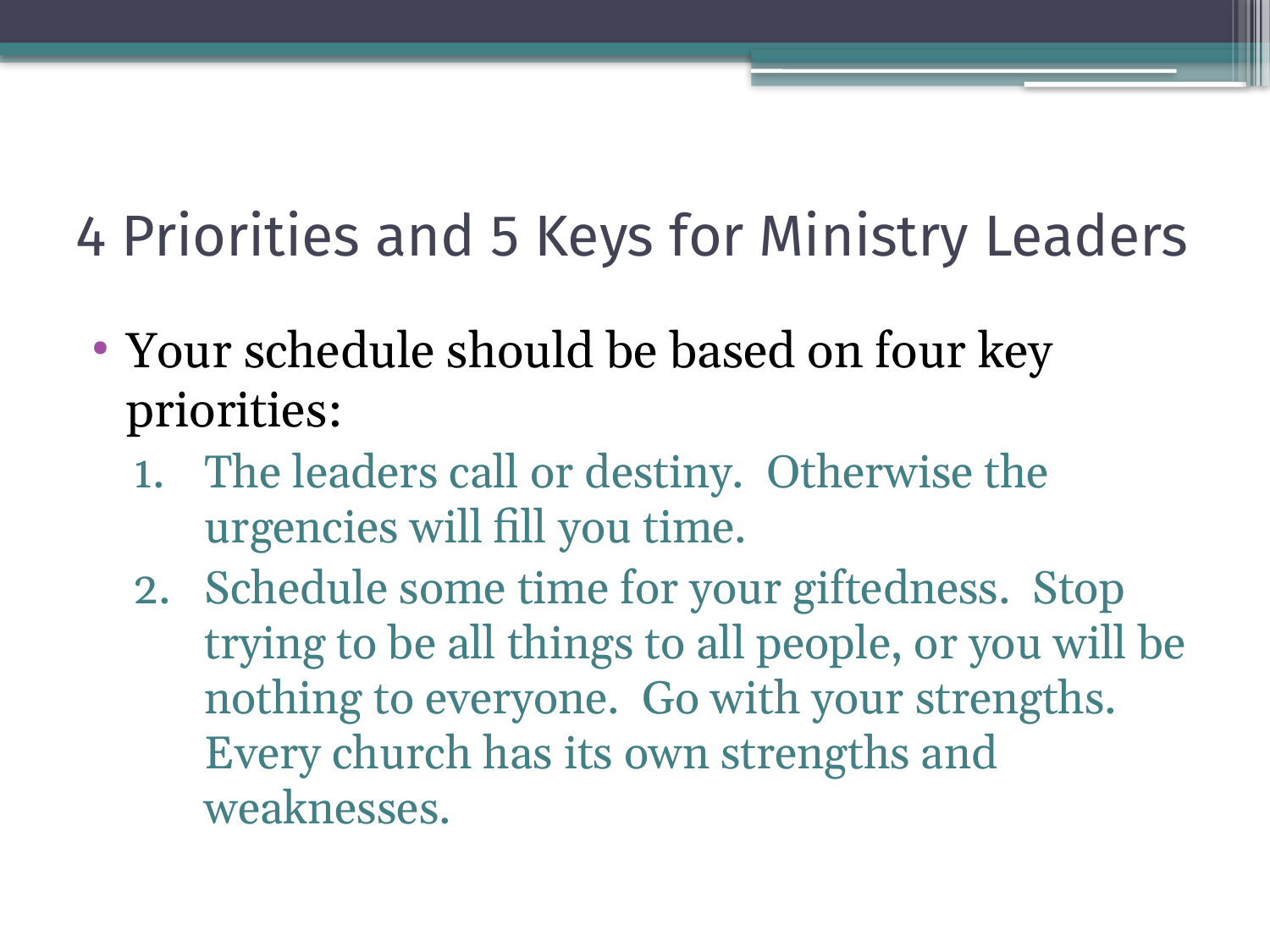

# 4 Priorities and 5 Keys for Ministry Leaders
Your schedule should be based on four key priorities:
The leaders call or destiny.  Otherwise the urgencies will fill you time.
Schedule some time for your giftedness.  Stop trying to be all things to all people, or you will be nothing to everyone.  Go with your strengths.  Every church has its own strengths and weaknesses.